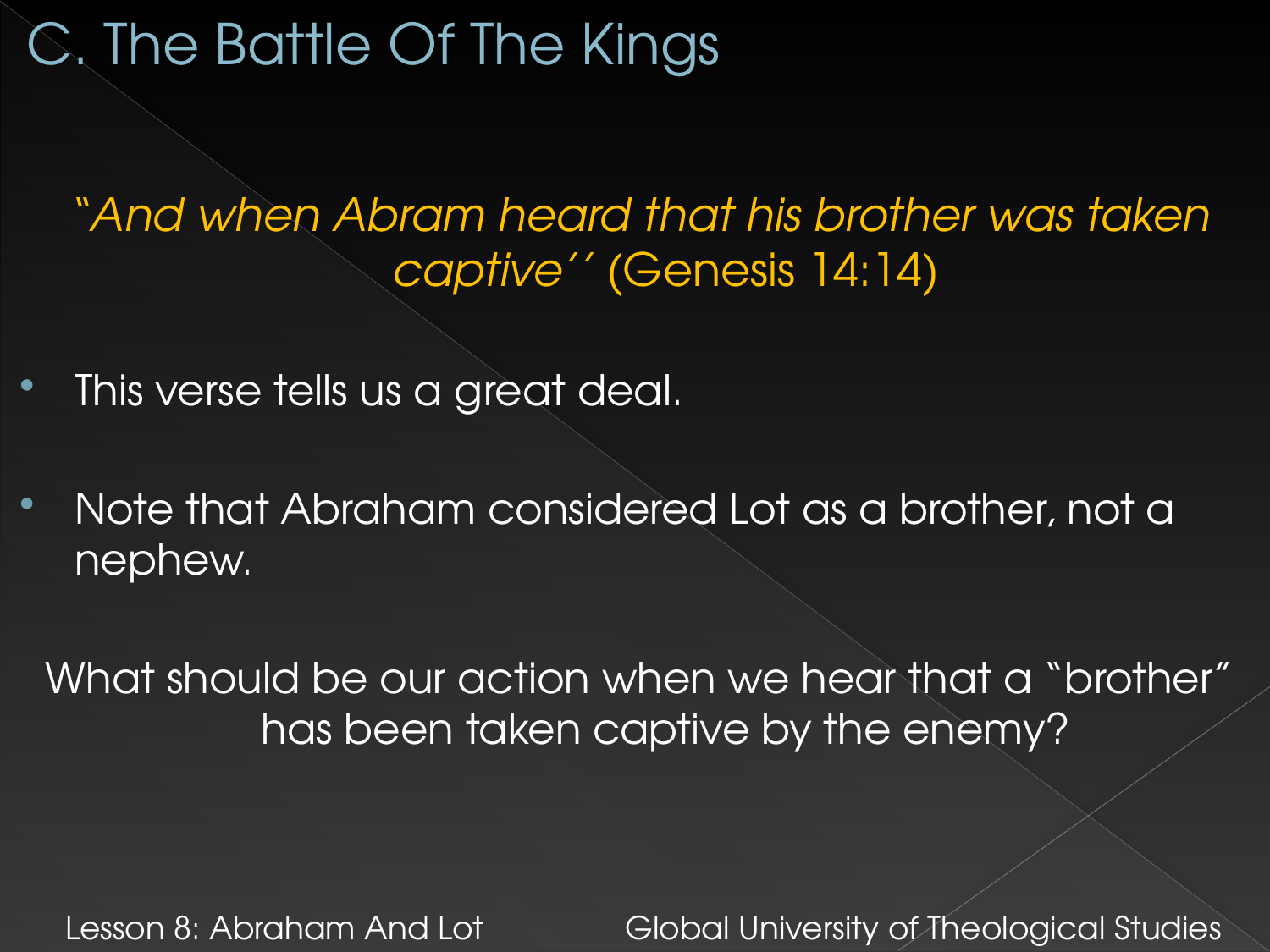

# C. The Battle Of The Kings
“And when Abram heard that his brother was taken captive’’ (Genesis 14:14)

This verse tells us a great deal.

Note that Abraham considered Lot as a brother, not a nephew.

What should be our action when we hear that a “brother” has been taken captive by the enemy?
Lesson 8: Abraham And Lot                Global University of Theological Studies